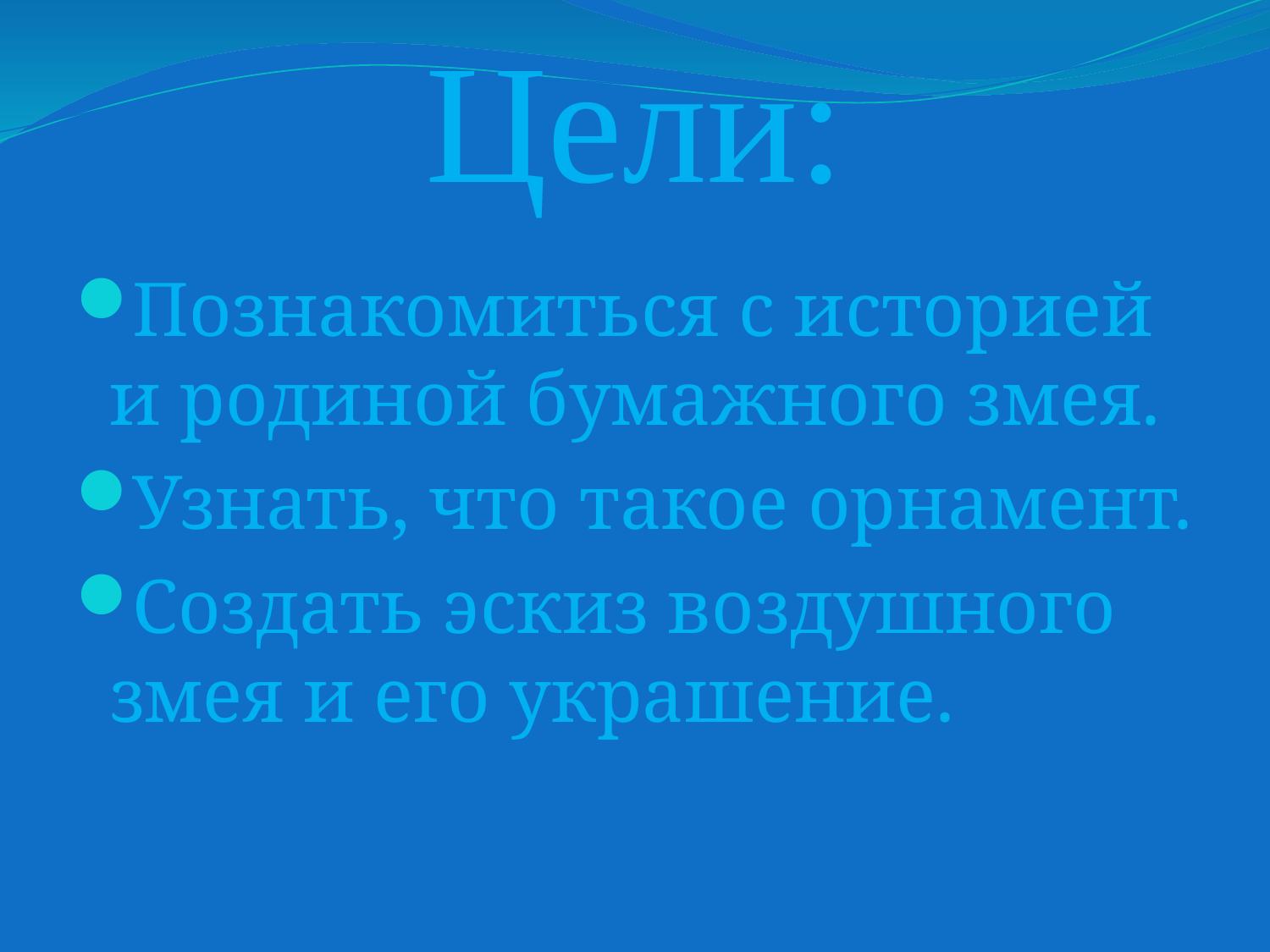

# Цели:
Познакомиться с историей и родиной бумажного змея.
Узнать, что такое орнамент.
Создать эскиз воздушного змея и его украшение.